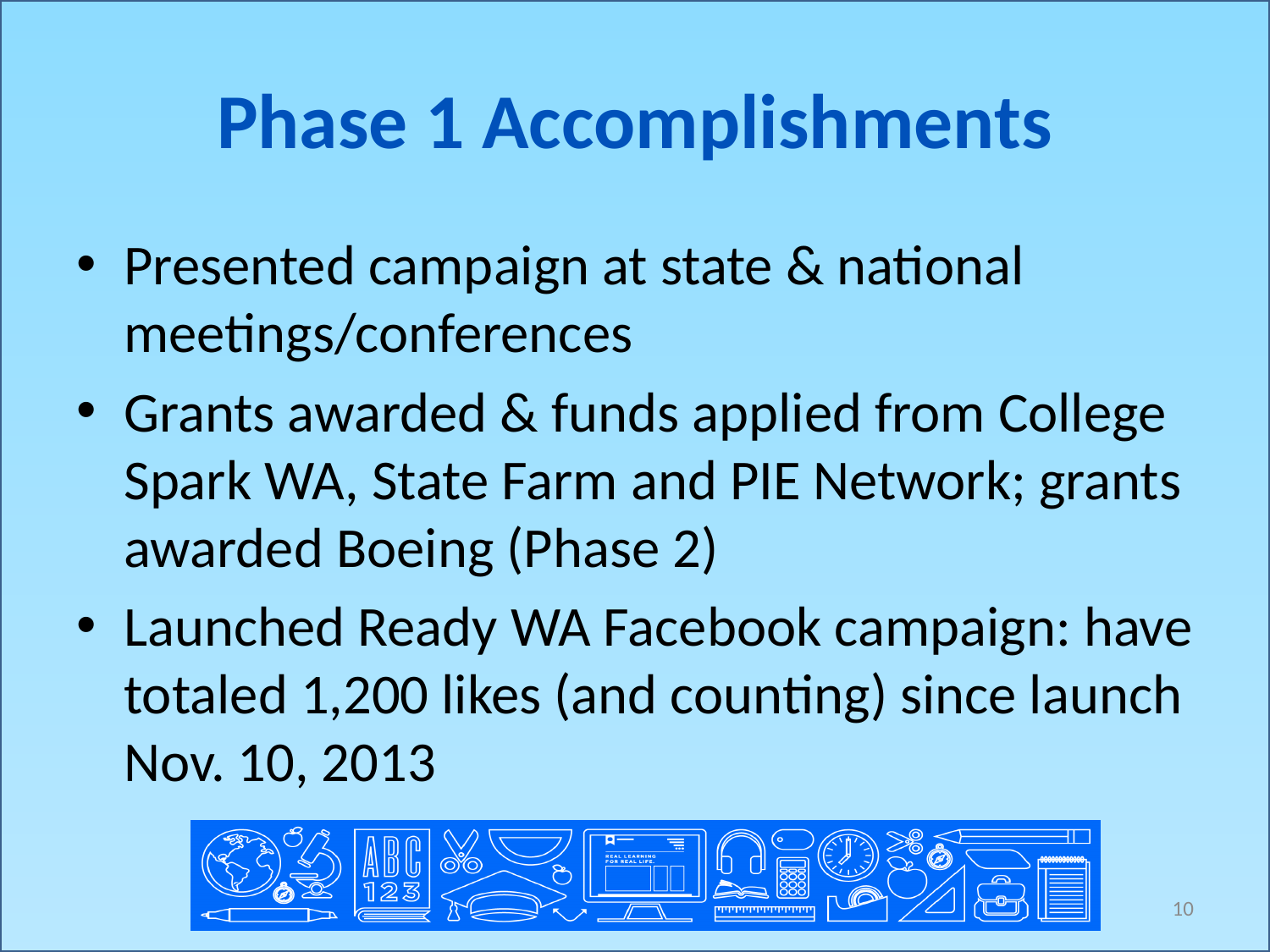

# Phase 1 Accomplishments
Presented campaign at state & national meetings/conferences
Grants awarded & funds applied from College Spark WA, State Farm and PIE Network; grants awarded Boeing (Phase 2)
Launched Ready WA Facebook campaign: have totaled 1,200 likes (and counting) since launch Nov. 10, 2013

10